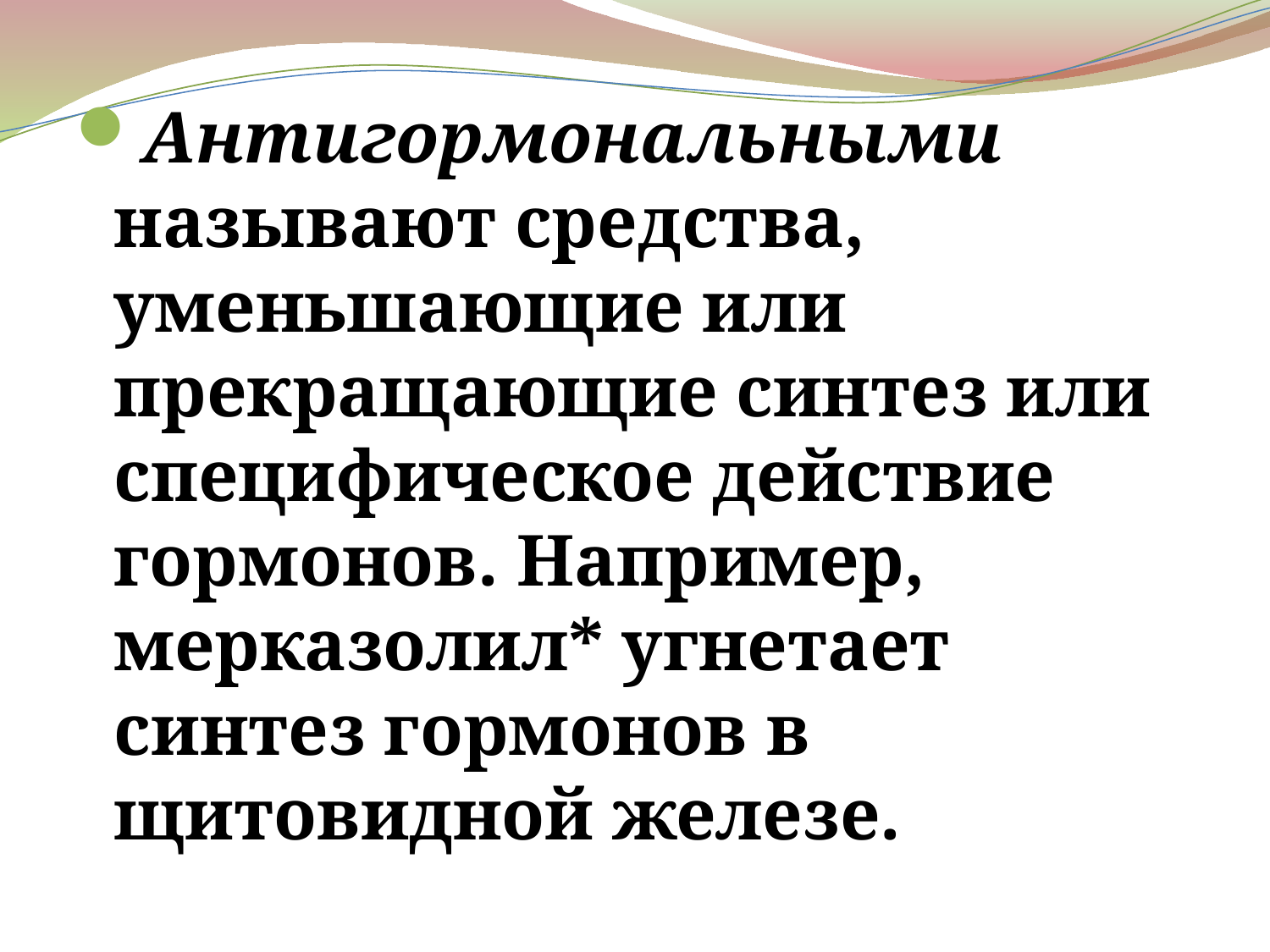

Антигормональными называют средства, уменьшающие или прекращающие синтез или специфическое действие гормонов. Например, мерказолил* угнетает синтез гормонов в щитовидной железе.